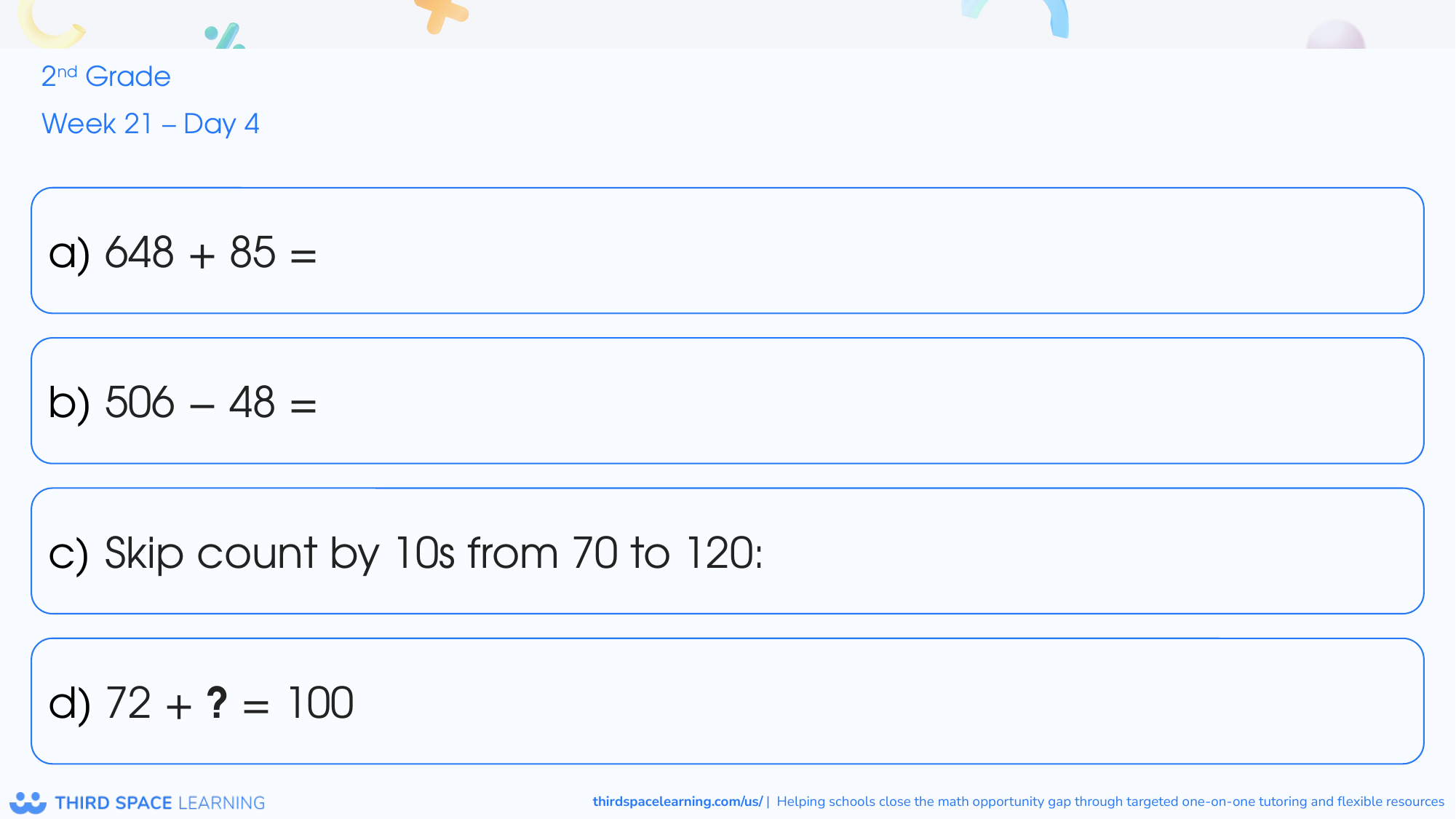

2nd Grade
Week 21 – Day 4
648 + 85 =
506 − 48 =
Skip count by 10s from 70 to 120:
72 + ? = 100